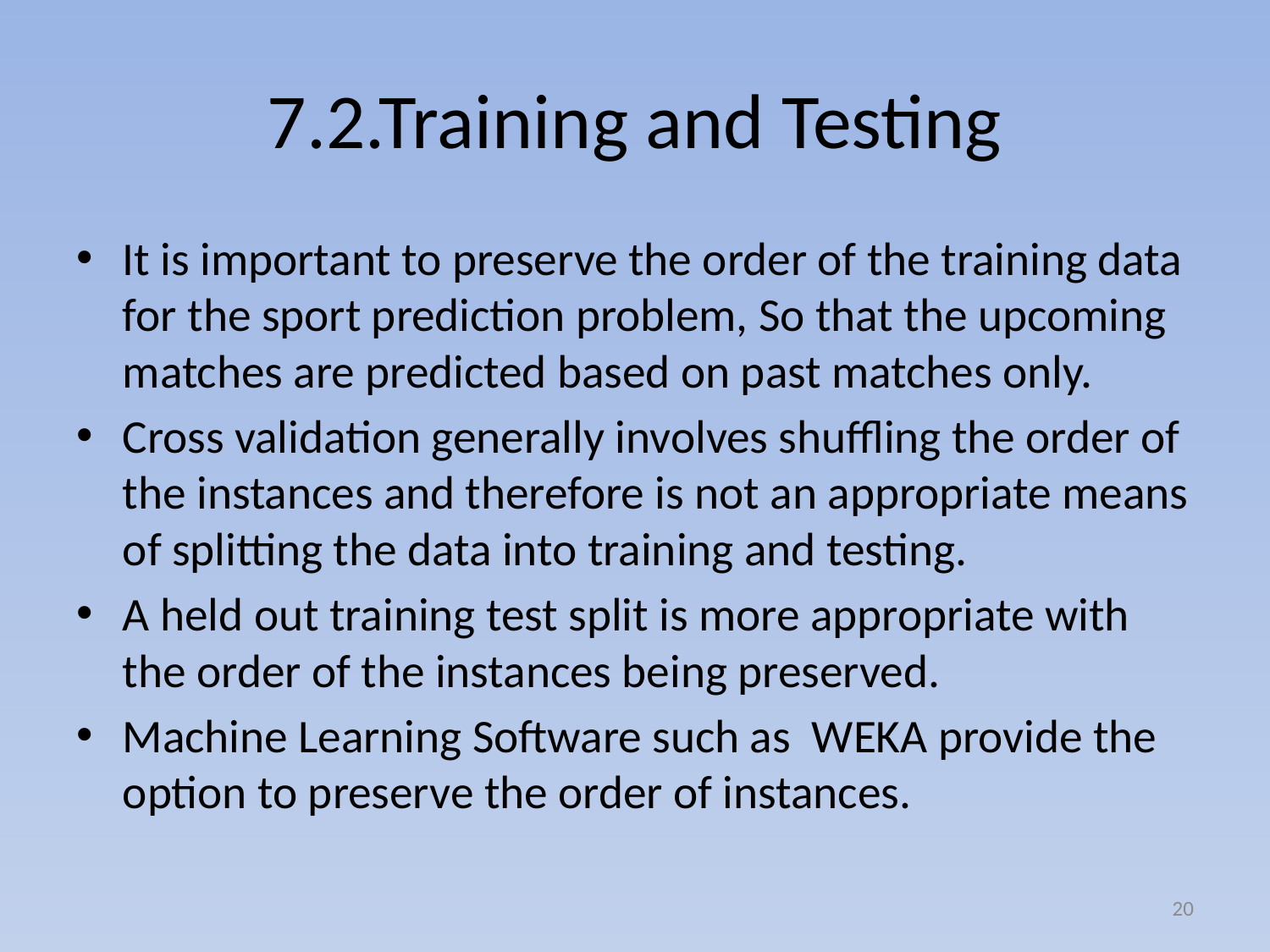

# 7.2.Training and Testing
It is important to preserve the order of the training data for the sport prediction problem, So that the upcoming matches are predicted based on past matches only.
Cross validation generally involves shuffling the order of the instances and therefore is not an appropriate means of splitting the data into training and testing.
A held out training test split is more appropriate with the order of the instances being preserved.
Machine Learning Software such as  WEKA provide the option to preserve the order of instances.

20